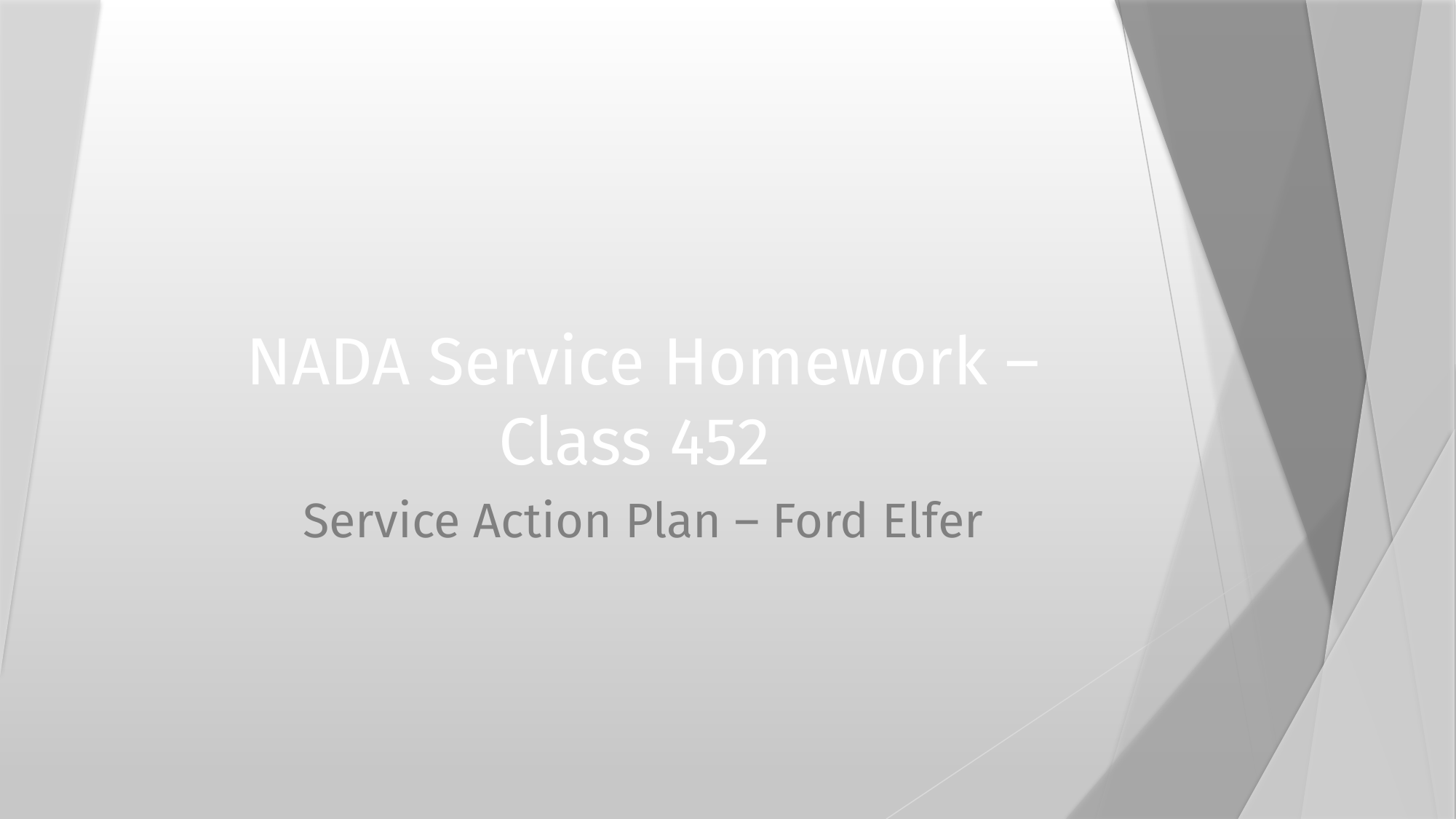

# NADA Service Homework – Class 452
Service Action Plan – Ford Elfer